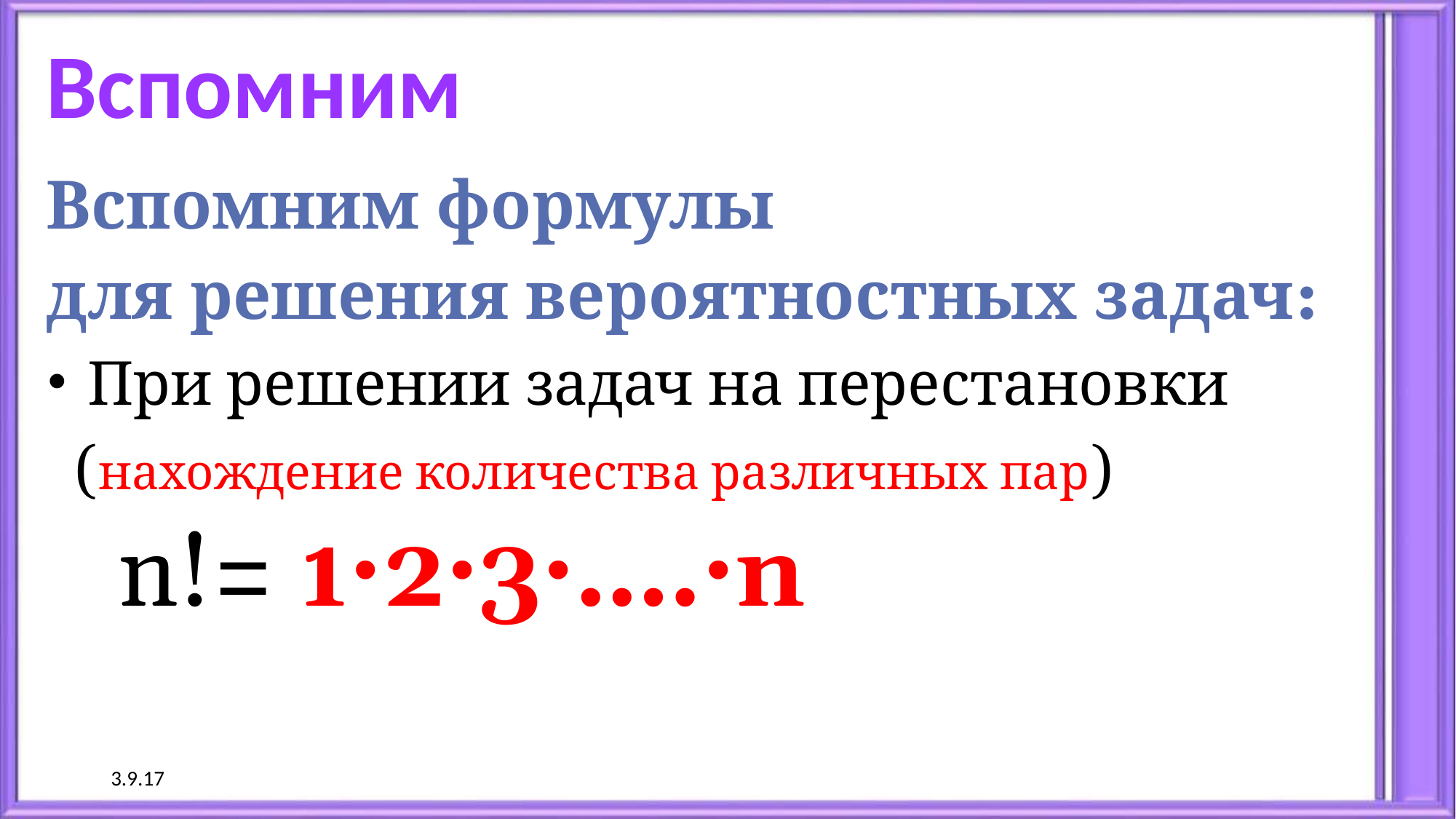

# Вспомним
Вспомним формулы
для решения вероятностных задач:
При решении задач на перестановки
  (нахождение количества различных пар)
     n!= 1·2·3·….·n

3.9.17